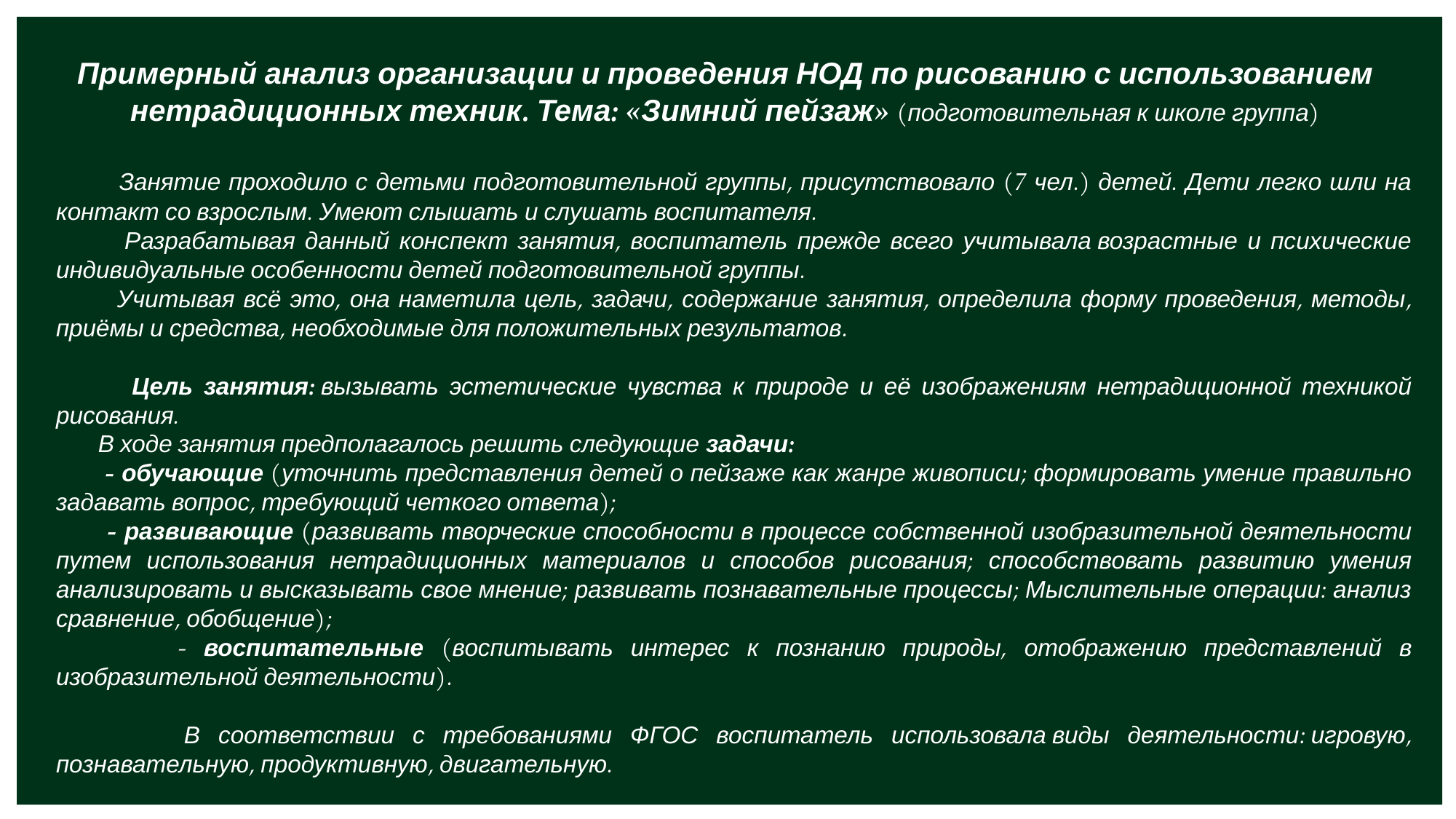

Примерный анализ организации и проведения НОД по рисованию с использованием нетрадиционных техник. Тема: «Зимний пейзаж» (подготовительная к школе группа)
       Занятие проходило с детьми подготовительной группы, присутствовало (7 чел.) детей. Дети легко шли на контакт со взрослым. Умеют слышать и слушать воспитателя.
       Разрабатывая данный конспект занятия, воспитатель прежде всего учитывала возрастные и психические индивидуальные особенности детей подготовительной группы.
       Учитывая всё это, она наметила цель, задачи, содержание занятия, определила форму проведения, методы, приёмы и средства, необходимые для положительных результатов.

       Цель занятия: вызывать эстетические чувства к природе и её изображениям нетрадиционной техникой рисования.
       В ходе занятия предполагалось решить следующие задачи:
       - обучающие (уточнить представления детей о пейзаже как жанре живописи; формировать умение правильно задавать вопрос, требующий четкого ответа);
       - развивающие (развивать творческие способности в процессе собственной изобразительной деятельности путем использования нетрадиционных материалов и способов рисования; способствовать развитию умения анализировать и высказывать свое мнение; развивать познавательные процессы; Мыслительные операции: анализ сравнение, обобщение);
       - воспитательные (воспитывать интерес к познанию природы, отображению представлений в изобразительной деятельности).

       В соответствии с требованиями ФГОС воспитатель использовала виды деятельности: игровую, познавательную, продуктивную, двигательную.